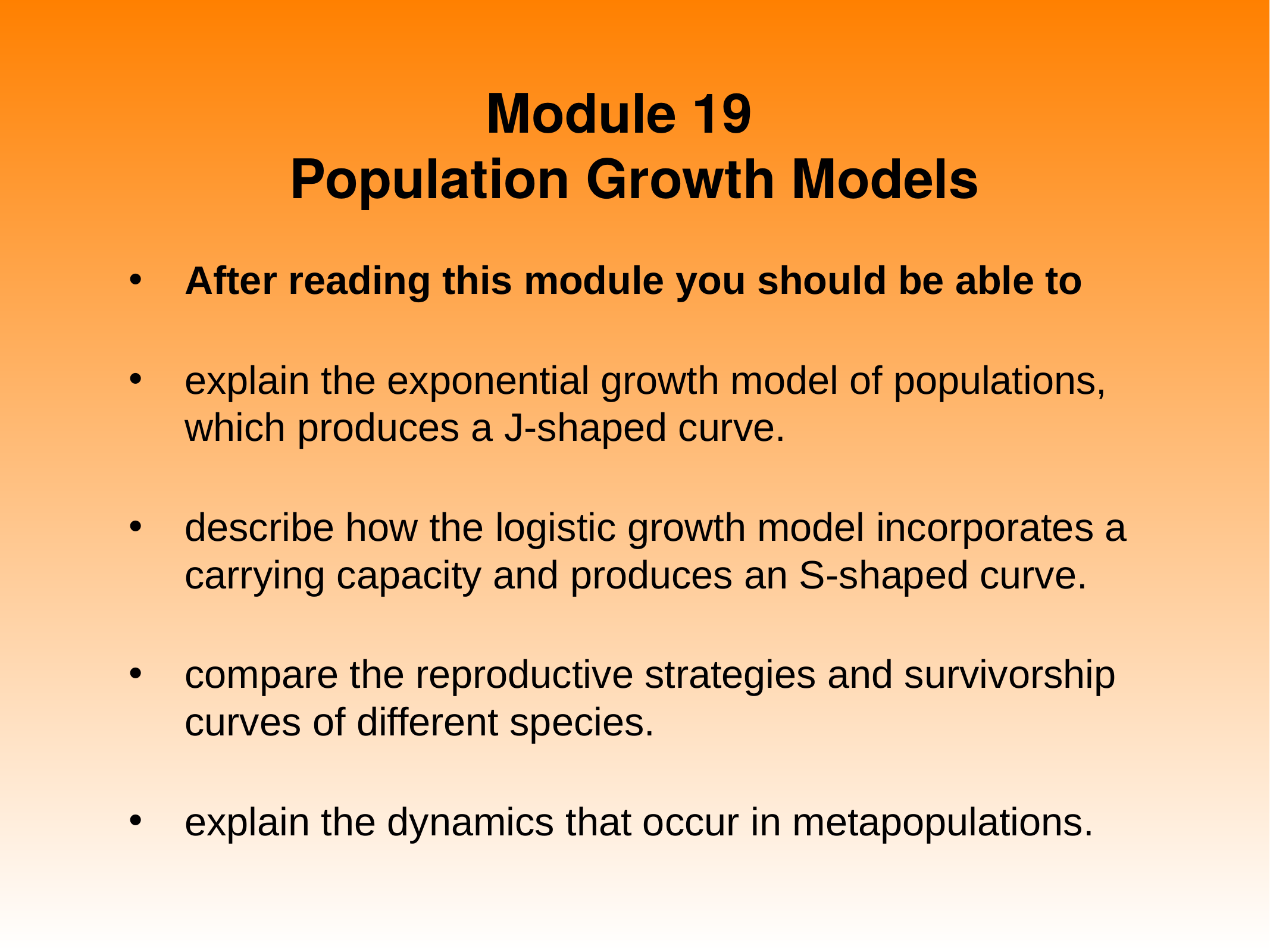

# Module 19 Population Growth Models
After reading this module you should be able to
explain the exponential growth model of populations, which produces a J-shaped curve.
describe how the logistic growth model incorporates a carrying capacity and produces an S-shaped curve.
compare the reproductive strategies and survivorship curves of different species.
explain the dynamics that occur in metapopulations.